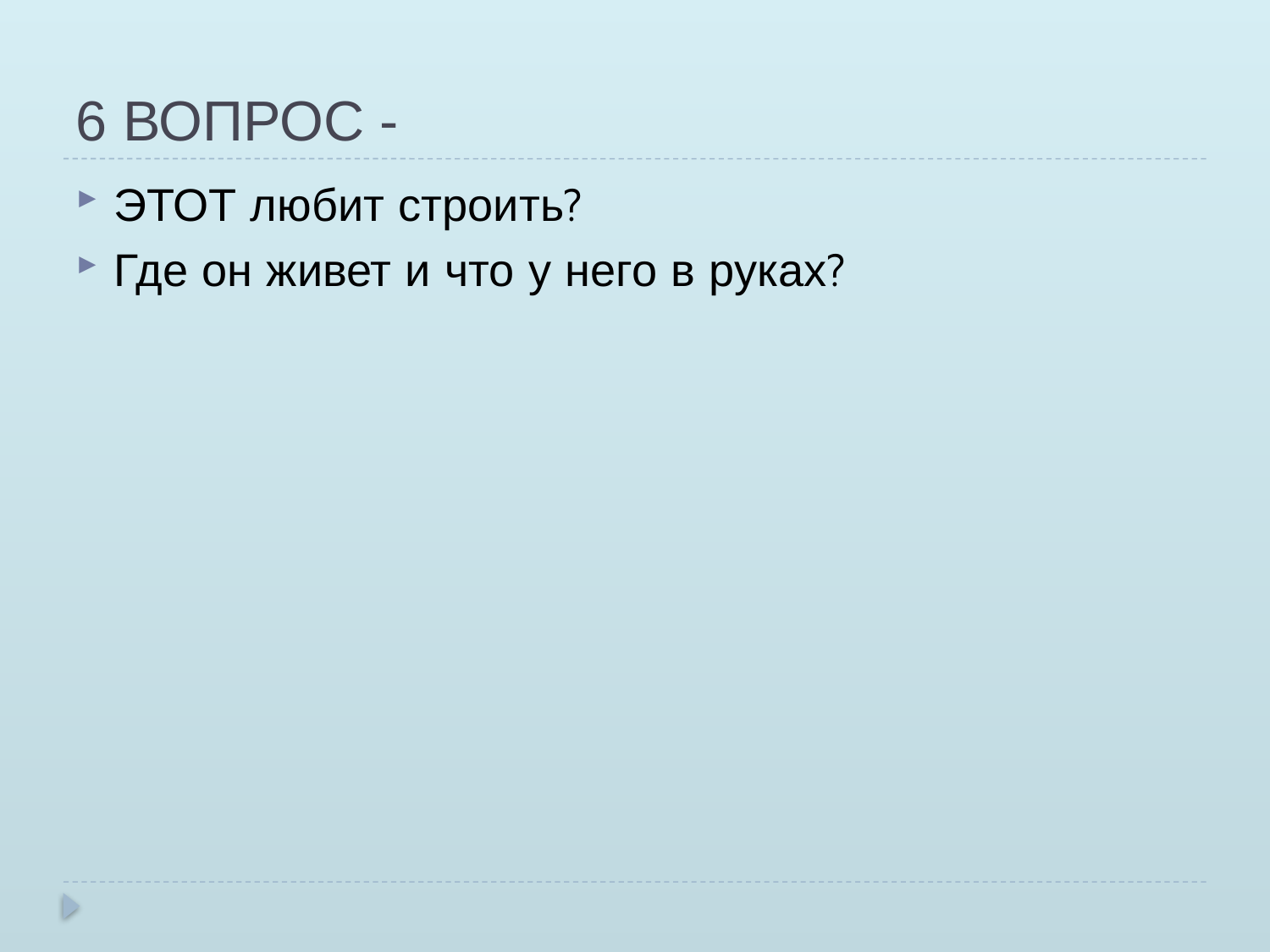

# 6 ВОПРОС -
ЭТОТ любит строить?
Где он живет и что у него в руках?